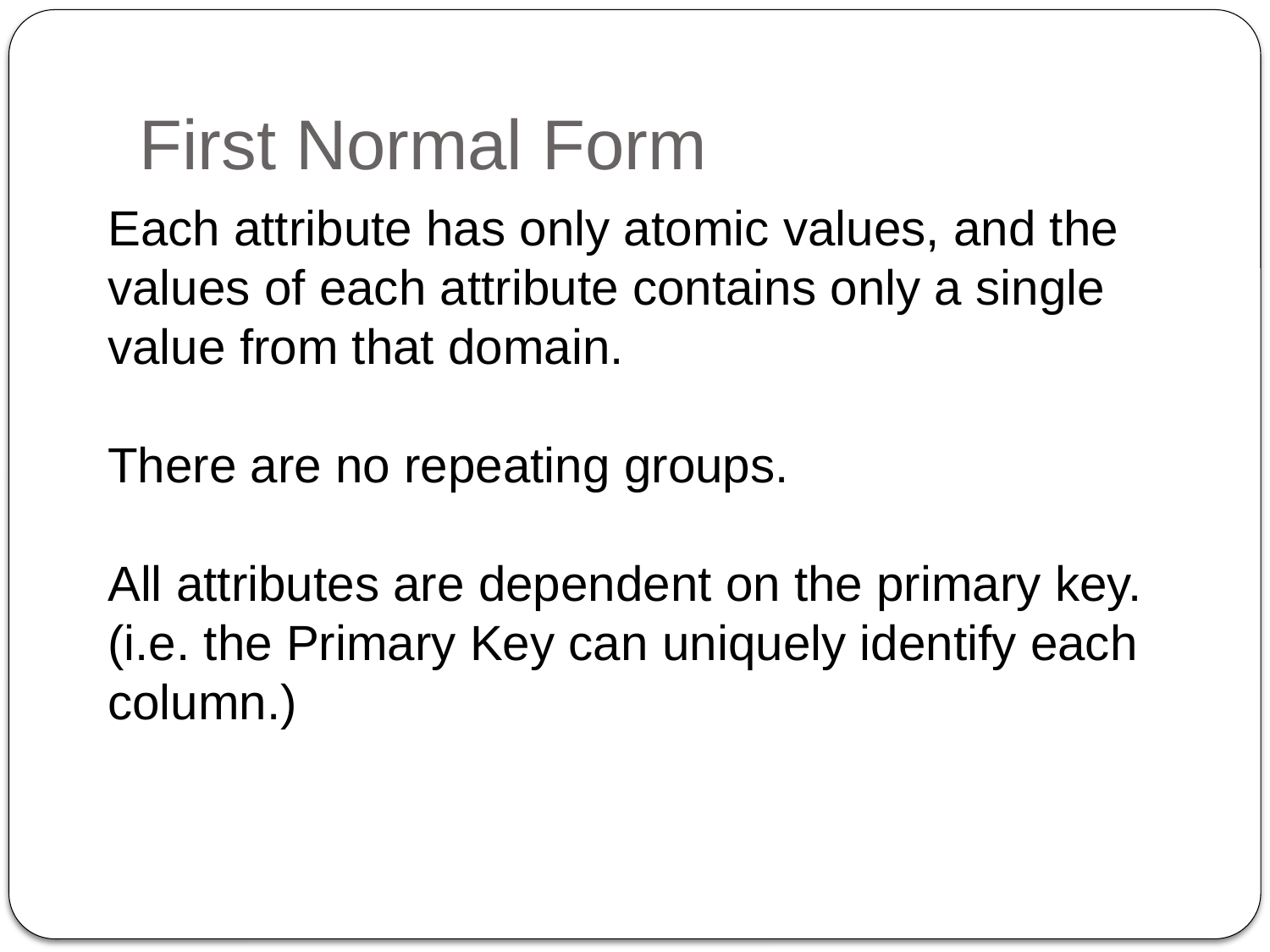

# First Normal Form
Each attribute has only atomic values, and the values of each attribute contains only a single value from that domain.

There are no repeating groups.

All attributes are dependent on the primary key. (i.e. the Primary Key can uniquely identify each column.)